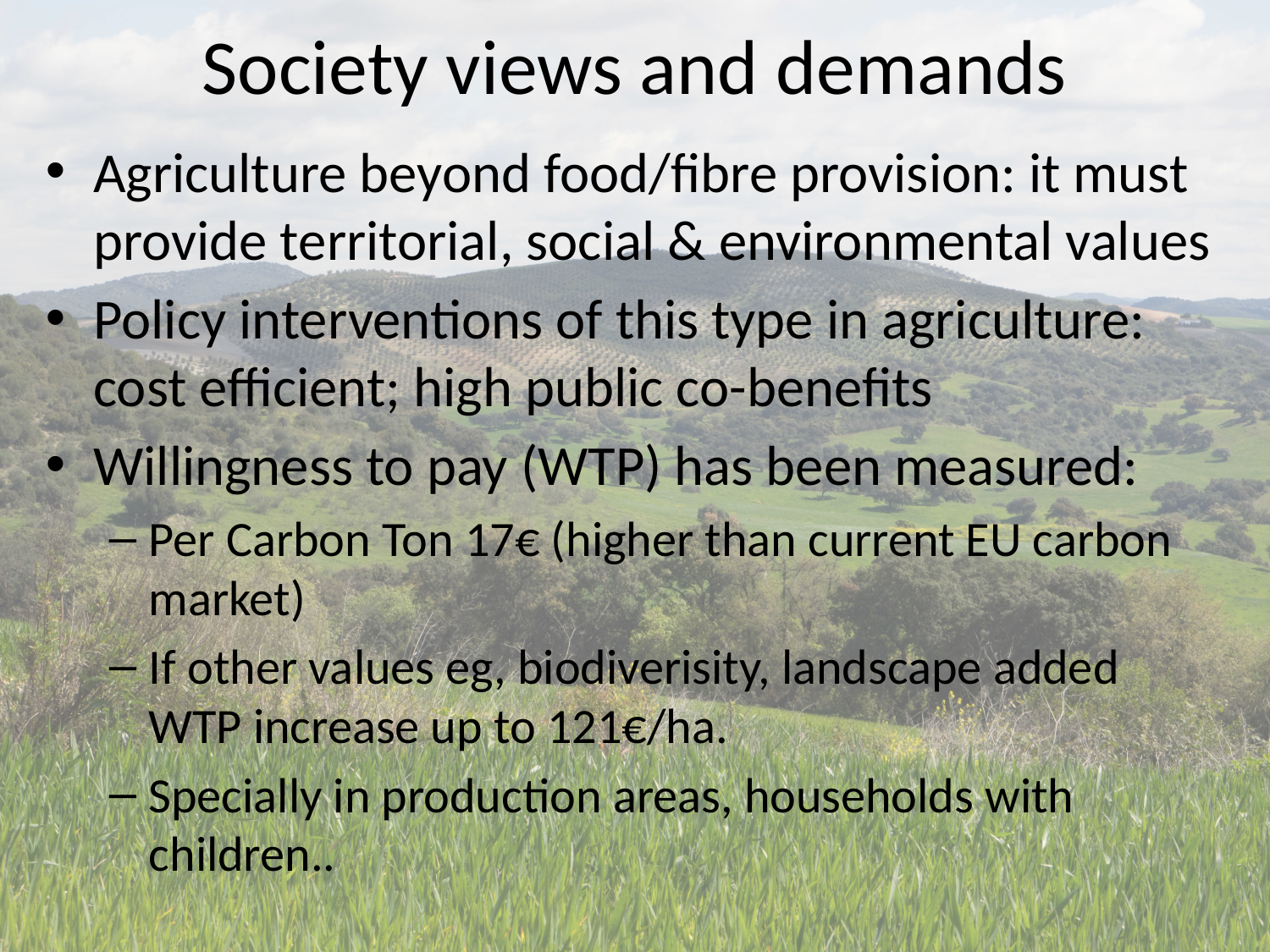

# Society views and demands
Agriculture beyond food/fibre provision: it must provide territorial, social & environmental values
Policy interventions of this type in agriculture: cost efficient; high public co-benefits
Willingness to pay (WTP) has been measured:
Per Carbon Ton 17€ (higher than current EU carbon market)
If other values eg, biodiverisity, landscape added WTP increase up to 121€/ha.
Specially in production areas, households with children..